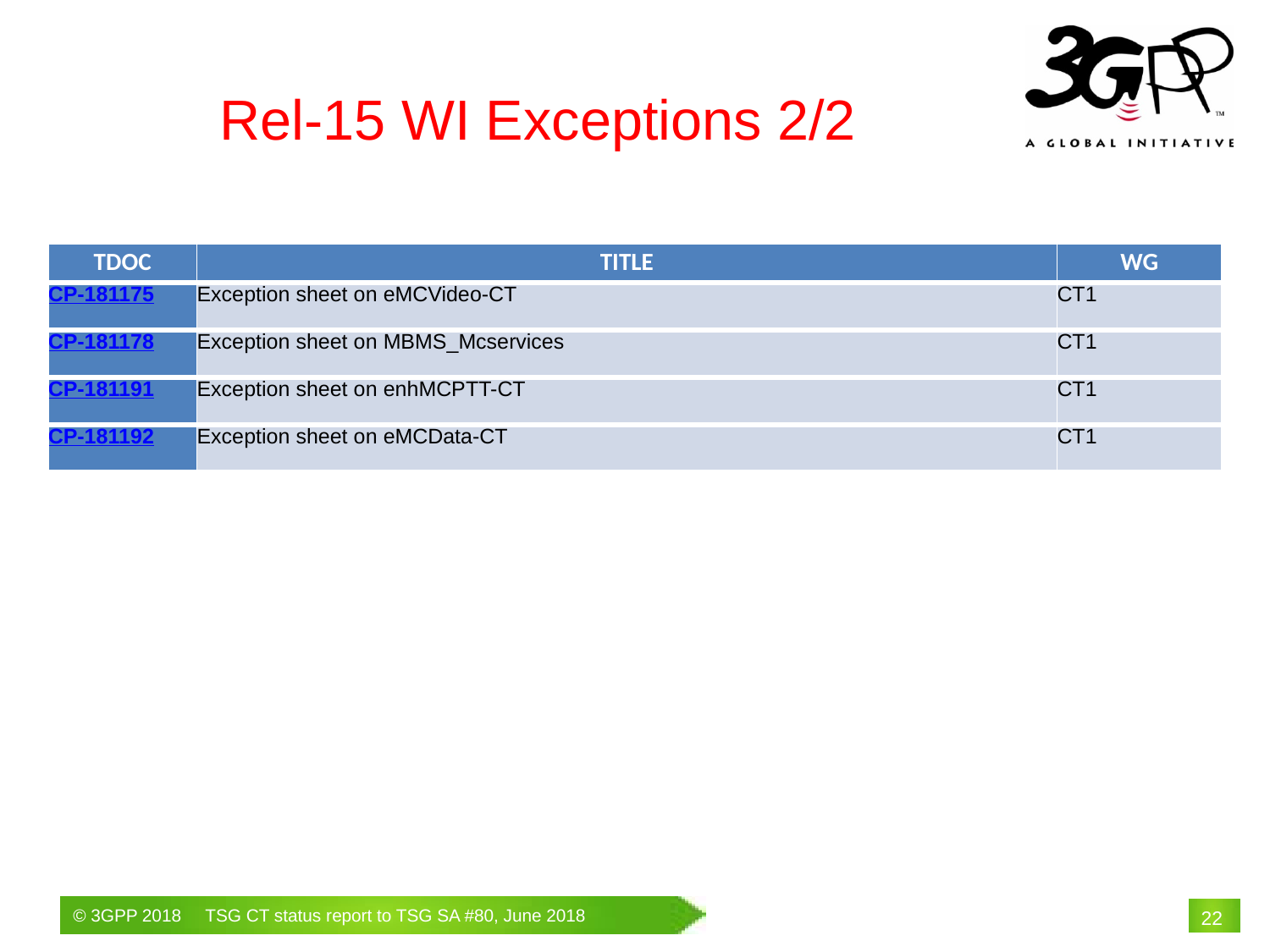

Rel-15 WI Exceptions 2/2
| TDOC | TITLE | WG |
| --- | --- | --- |
| CP-181175 | Exception sheet on eMCVideo-CT | CT1 |
| CP-181178 | Exception sheet on MBMS\_Mcservices | CT1 |
| CP-181191 | Exception sheet on enhMCPTT-CT | CT1 |
| CP-181192 | Exception sheet on eMCData-CT | CT1 |

# 22